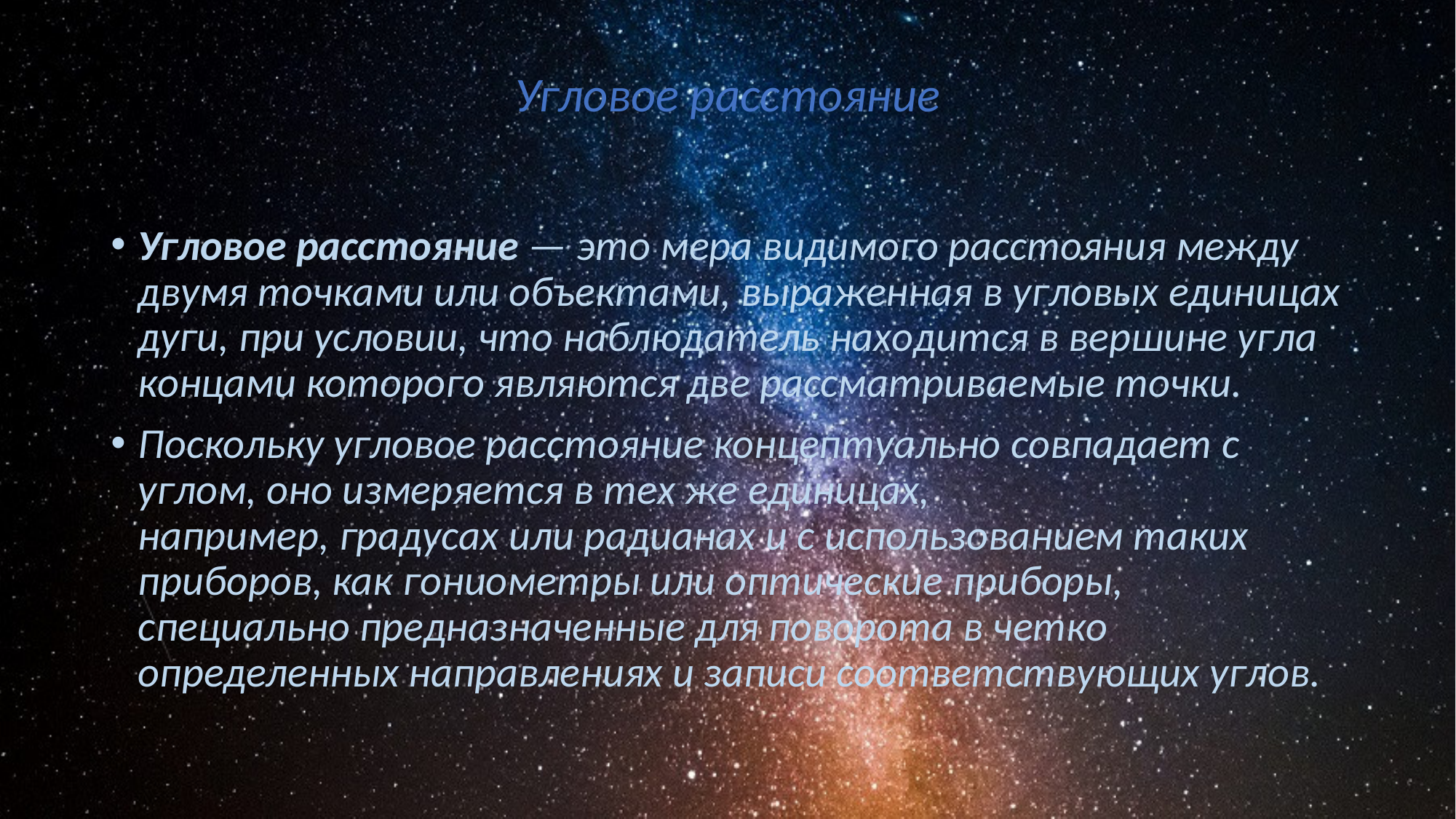

# Угловое расстояние
Угловое расстояние — это мера видимого расстояния между двумя точками или объектами, выраженная в угловых единицах дуги, при условии, что наблюдатель находится в вершине угла концами которого являются две рассматриваемые точки.
Поскольку угловое расстояние концептуально совпадает с углом, оно измеряется в тех же единицах, например, градусах или радианах и с использованием таких приборов, как гониометры или оптические приборы, специально предназначенные для поворота в четко определенных направлениях и записи соответствующих углов.